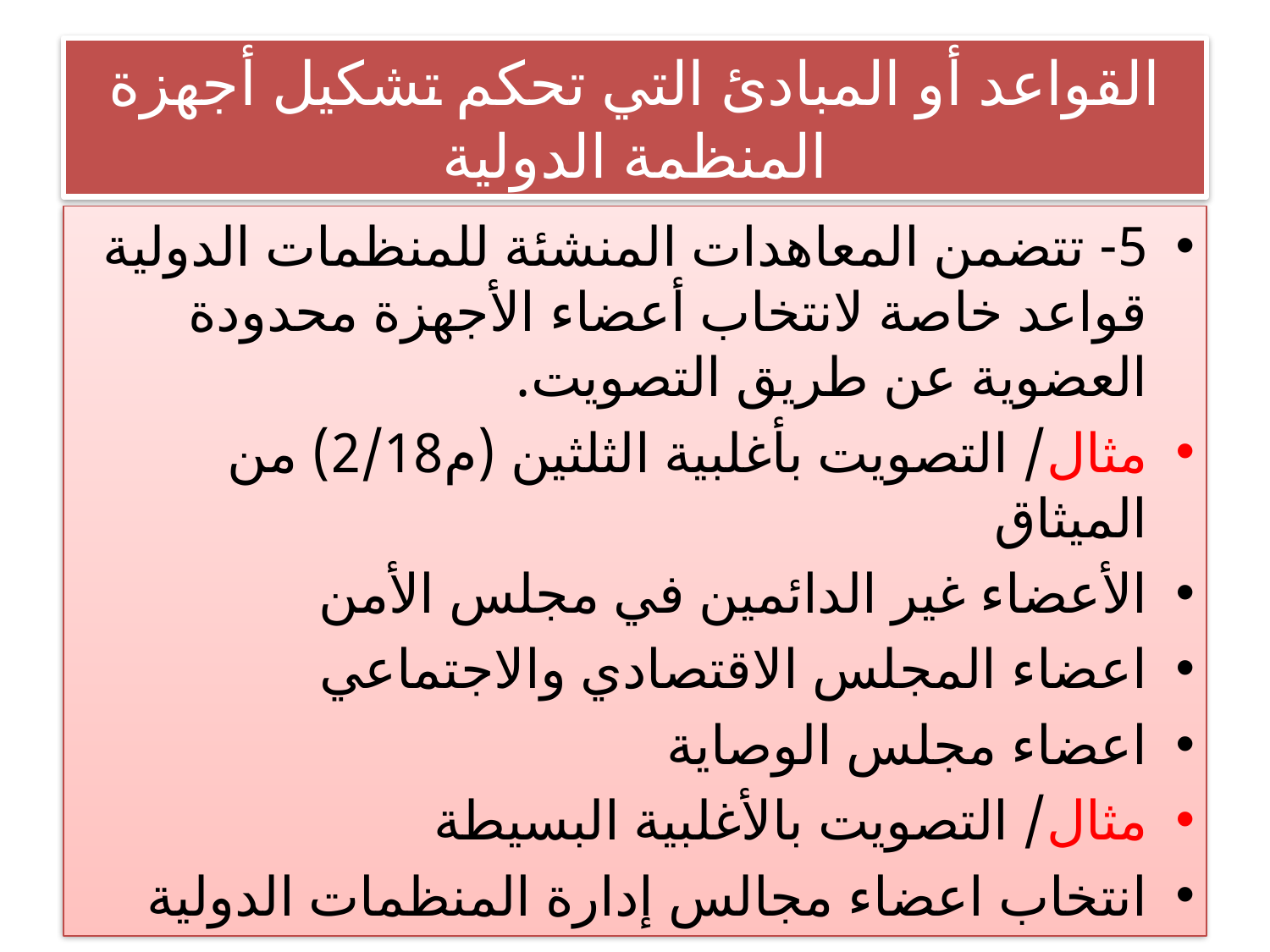

# القواعد أو المبادئ التي تحكم تشكيل أجهزة المنظمة الدولية
5- تتضمن المعاهدات المنشئة للمنظمات الدولية  قواعد خاصة لانتخاب أعضاء الأجهزة محدودة العضوية عن طريق التصويت.
مثال/ التصويت بأغلبية الثلثين (م2/18) من الميثاق
الأعضاء غير الدائمين في مجلس الأمن
اعضاء المجلس الاقتصادي والاجتماعي
اعضاء مجلس الوصاية
مثال/ التصويت بالأغلبية البسيطة
انتخاب اعضاء مجالس إدارة المنظمات الدولية